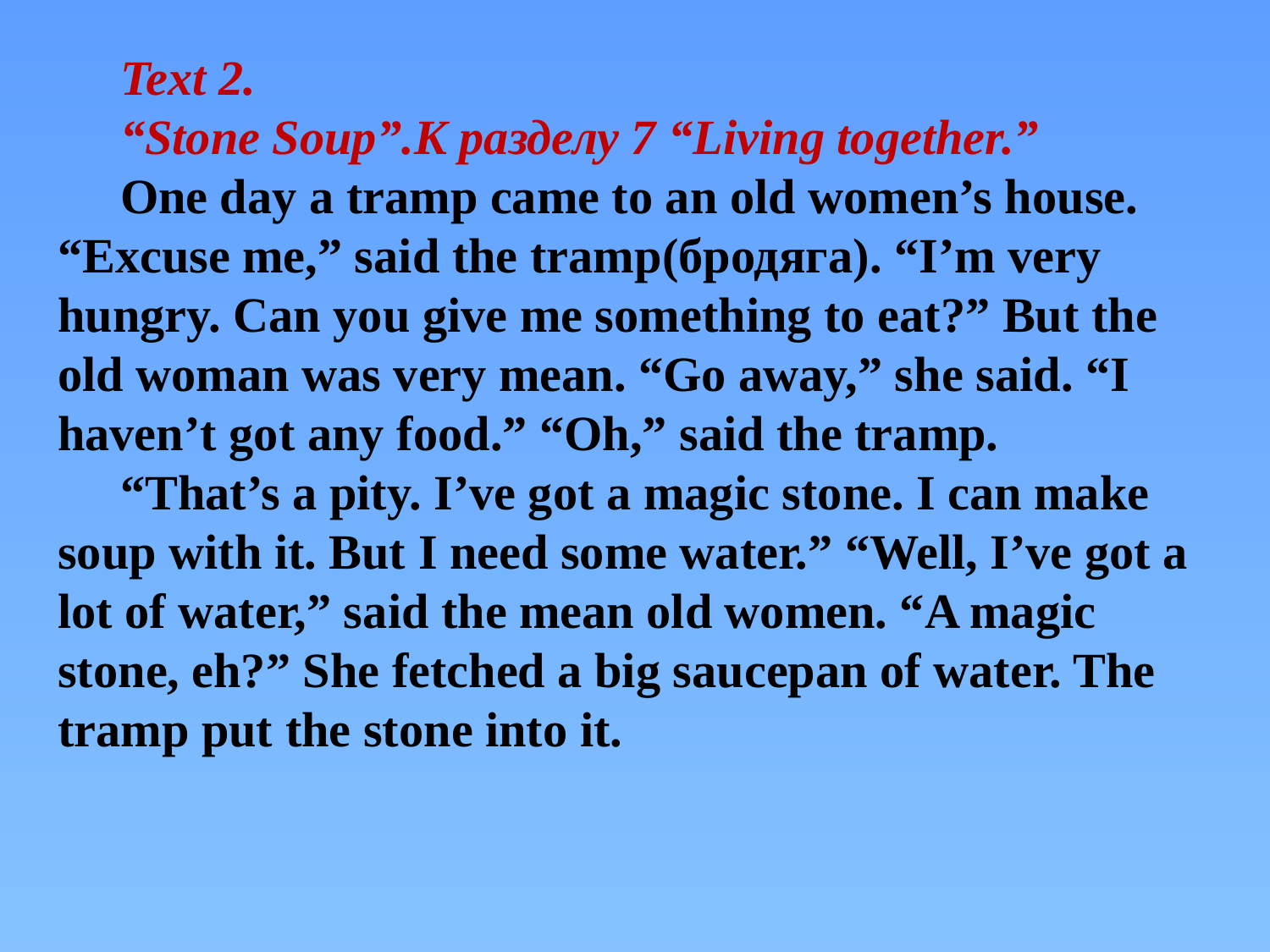

Text 2.
“Stone Soup”.K разделу 7 “Living together.”
One day a tramp came to an old women’s house. “Excuse me,” said the tramp(бродяга). “I’m very hungry. Can you give me something to eat?” But the old woman was very mean. “Go away,” she said. “I haven’t got any food.” “Oh,” said the tramp.
“That’s a pity. I’ve got a magic stone. I can make  soup with it. But I need some water.” “Well, I’ve got a lot of water,” said the mean old women. “A magic stone, eh?” She fetched a big saucepan of water. The tramp put the stone into it.